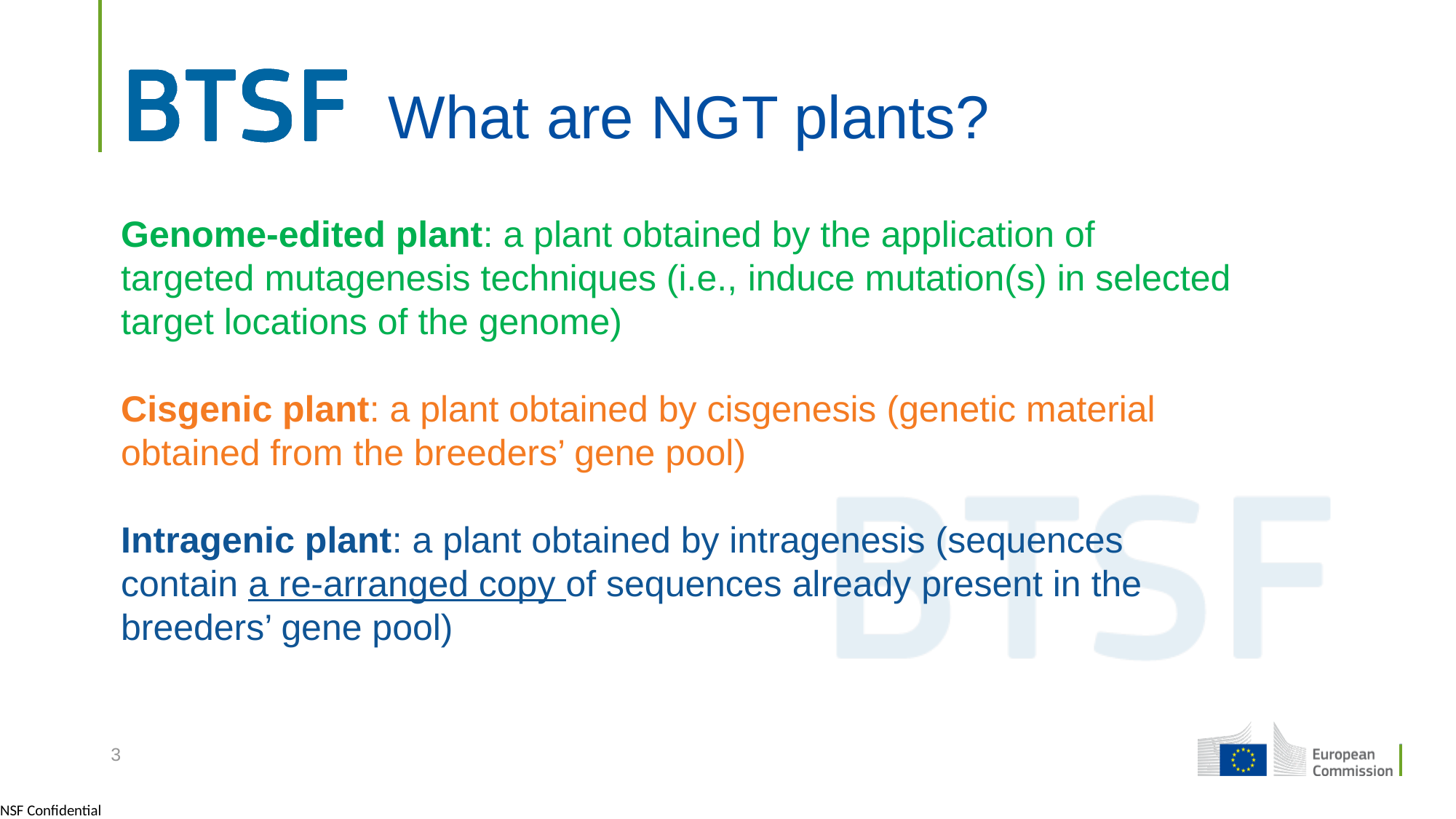

What are NGT plants?
Genome-edited plant: a plant obtained by the application of targeted mutagenesis techniques (i.e., induce mutation(s) in selected target locations of the genome)

Cisgenic plant: a plant obtained by cisgenesis (genetic material obtained from the breeders’ gene pool)

Intragenic plant: a plant obtained by intragenesis (sequences contain a re-arranged copy of sequences already present in the breeders’ gene pool)

3